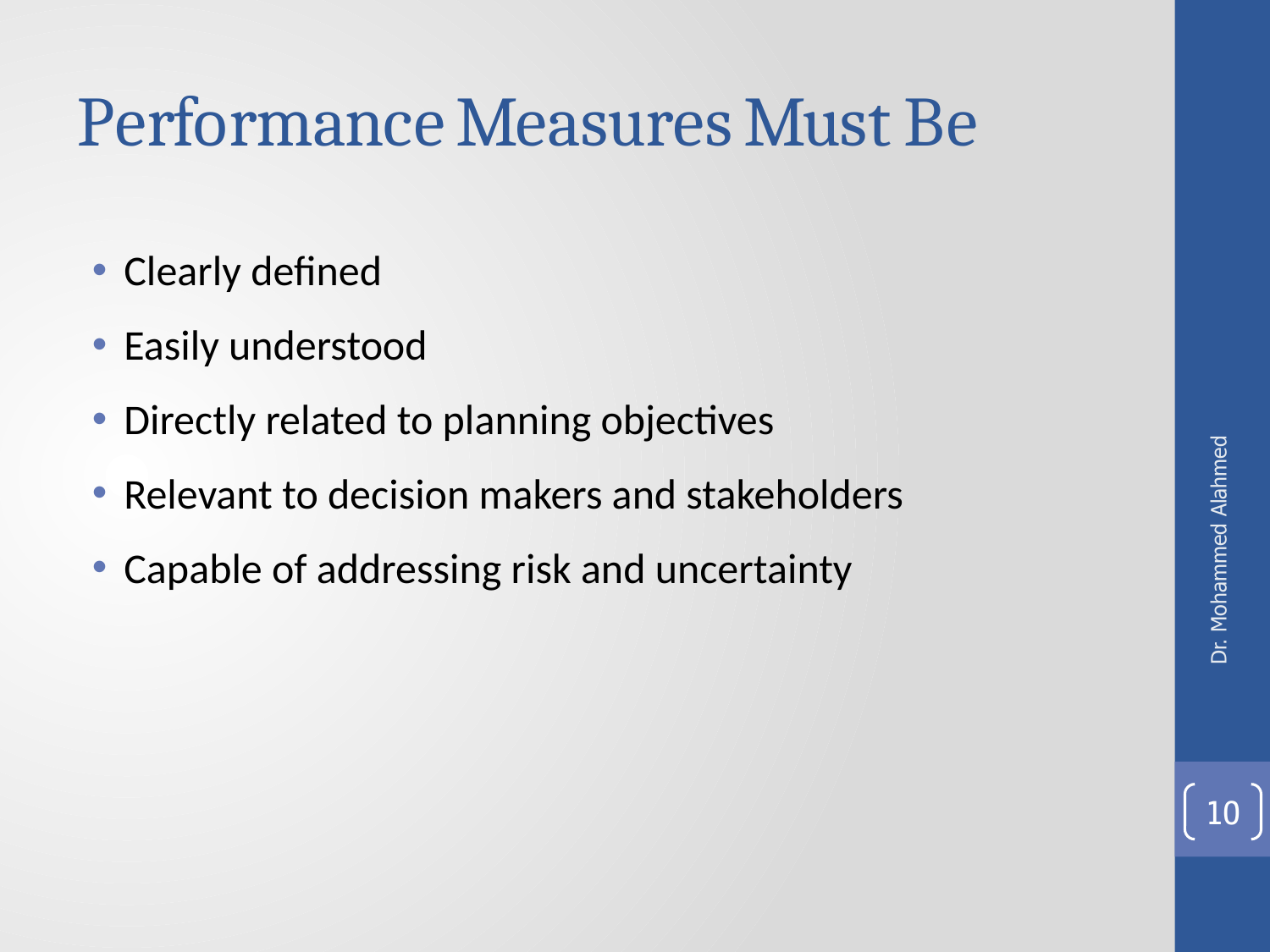

# Performance Measures Must Be
Clearly defined
Easily understood
Directly related to planning objectives
Relevant to decision makers and stakeholders
Capable of addressing risk and uncertainty

Dr. Mohammed Alahmed
10